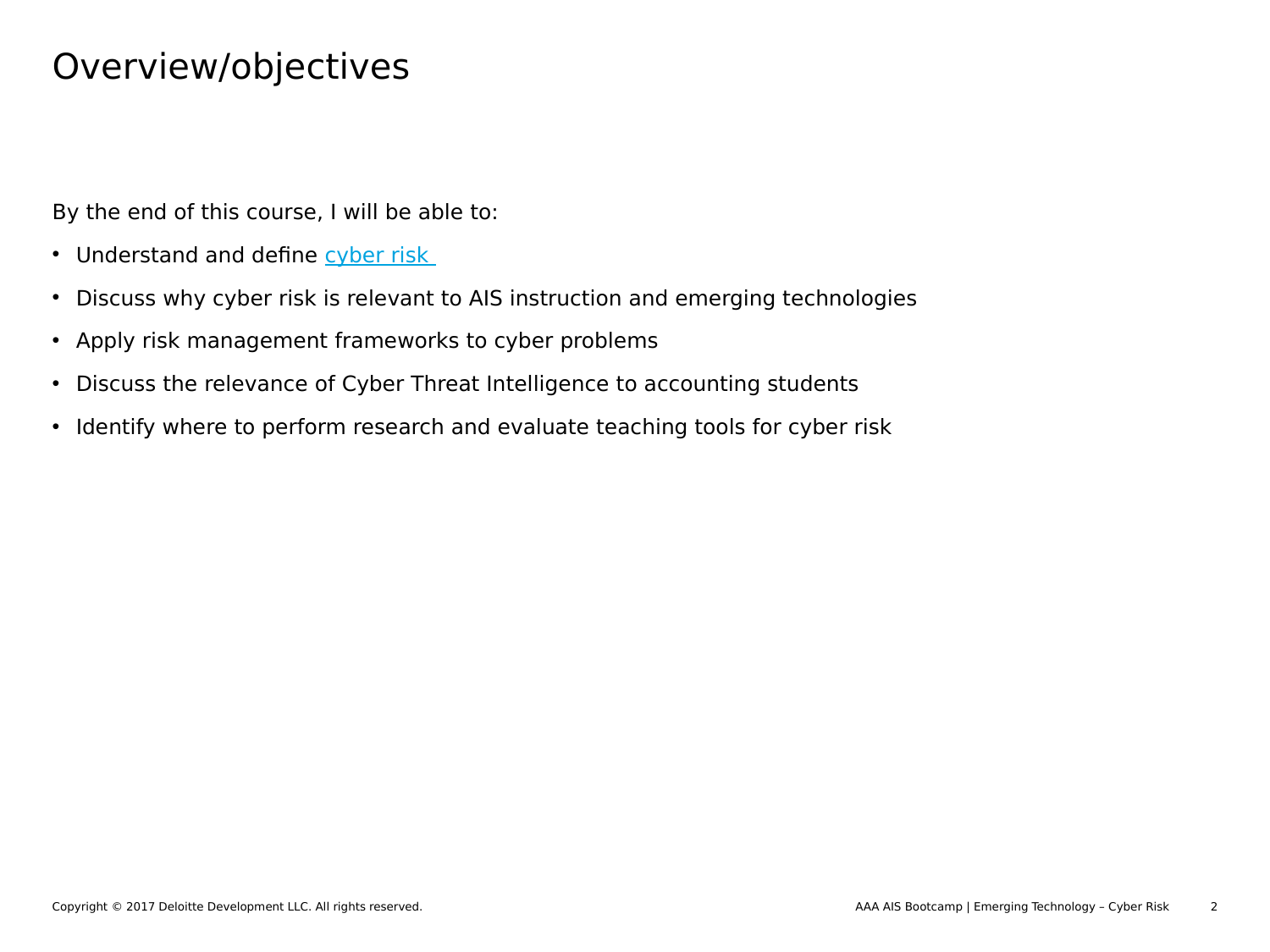

# Overview/objectives
By the end of this course, I will be able to:
Understand and define cyber risk
Discuss why cyber risk is relevant to AIS instruction and emerging technologies
Apply risk management frameworks to cyber problems
Discuss the relevance of Cyber Threat Intelligence to accounting students
Identify where to perform research and evaluate teaching tools for cyber risk